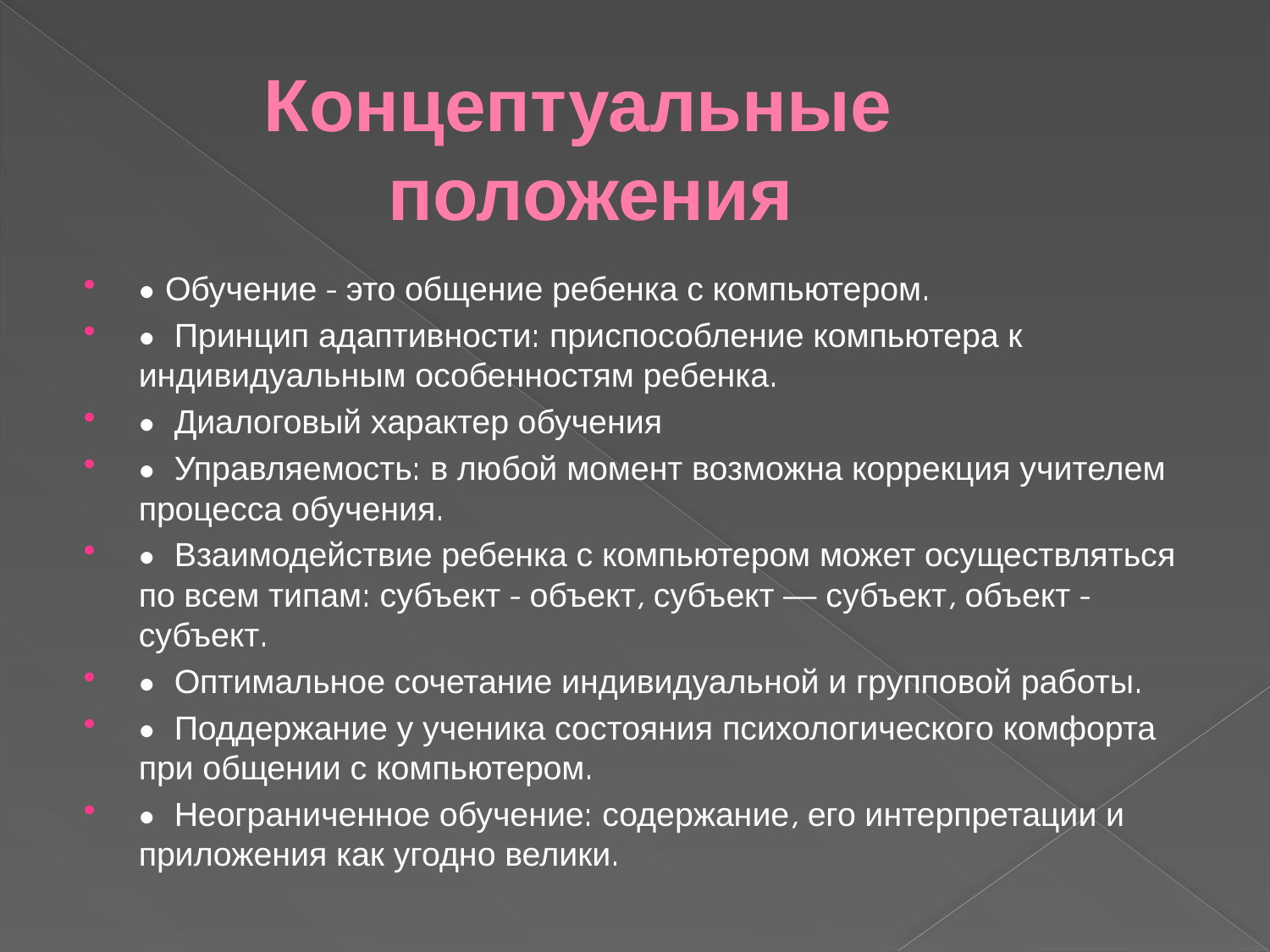

# Концептуальные положения
• Обучение - это общение ребенка с компьютером.
•  Принцип адаптивности: приспособление компьютера к индивидуальным особенностям ребенка.
•  Диалоговый характер обучения
•  Управляемость: в любой момент возможна коррекция учителем процесса обучения.
•  Взаимодействие ребенка с компьютером может осуществляться по всем типам: субъект - объект, субъект — субъект, объект - субъект.
•  Оптимальное сочетание индивидуальной и групповой работы.
•  Поддержание у ученика состояния психологического комфорта при общении с компьютером.
•  Неограниченное обучение: содержание, его интерпретации и приложения как угодно велики.